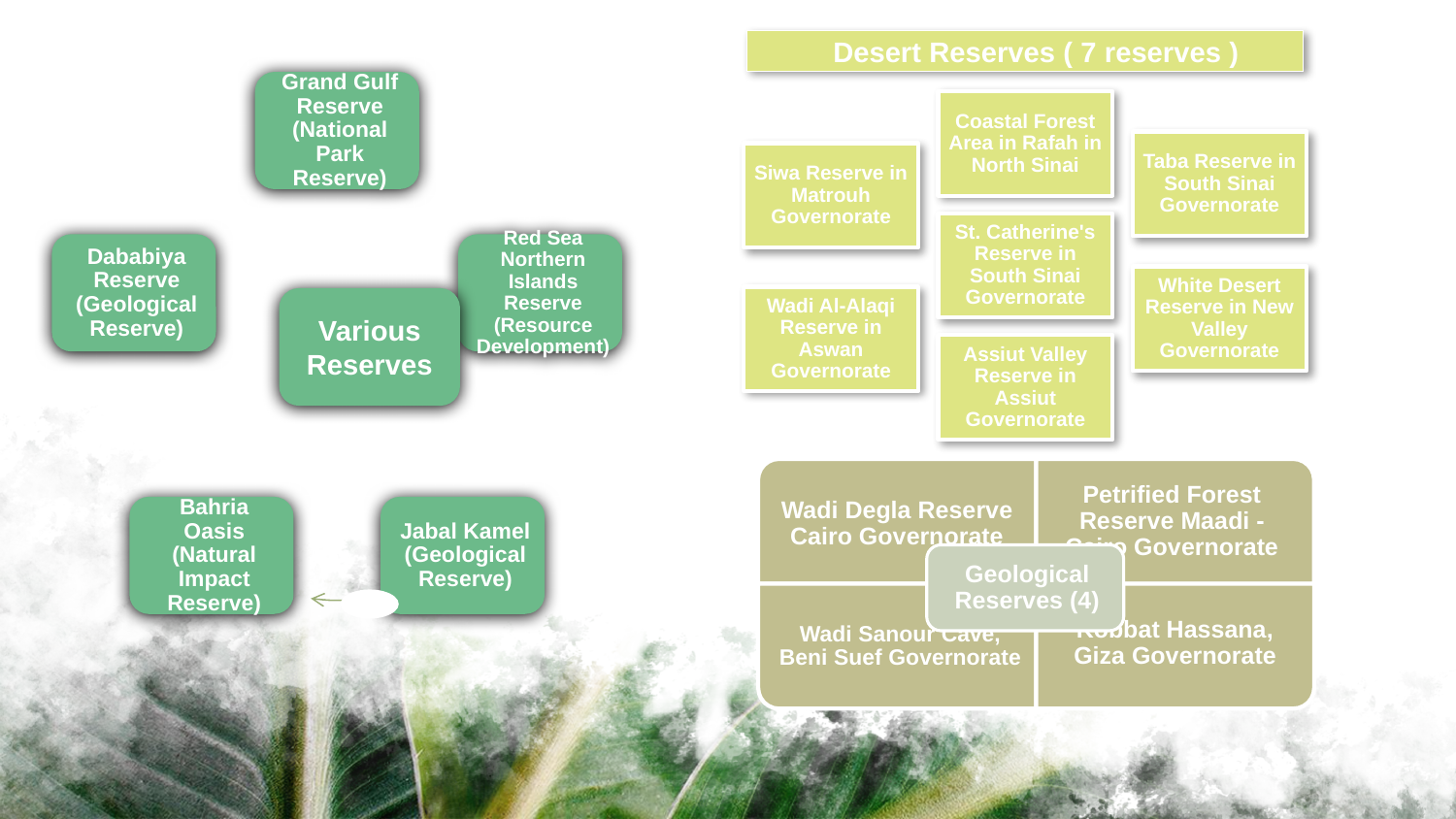

Desert Reserves ( 7 reserves )
Grand Gulf Reserve (National Park Reserve)
Red Sea Northern Islands Reserve (Resource Development)
Jabal Kamel (Geological Reserve)
Bahria Oasis (Natural Impact Reserve)
Dababiya Reserve (Geological Reserve)

Taba Reserve in South Sinai Governorate
Coastal Forest Area in Rafah in North Sinai
Siwa Reserve in Matrouh Governorate
White Desert Reserve in New Valley Governorate
St. Catherine's Reserve in South Sinai Governorate
Wadi Al-Alaqi Reserve in Aswan Governorate
Assiut Valley Reserve in Assiut Governorate

Various Reserves
Wadi Degla Reserve Cairo Governorate
Petrified Forest Reserve Maadi - Cairo Governorate
Wadi Sanour Cave, Beni Suef Governorate
Kobbat Hassana, Giza Governorate
Geological Reserves (4)